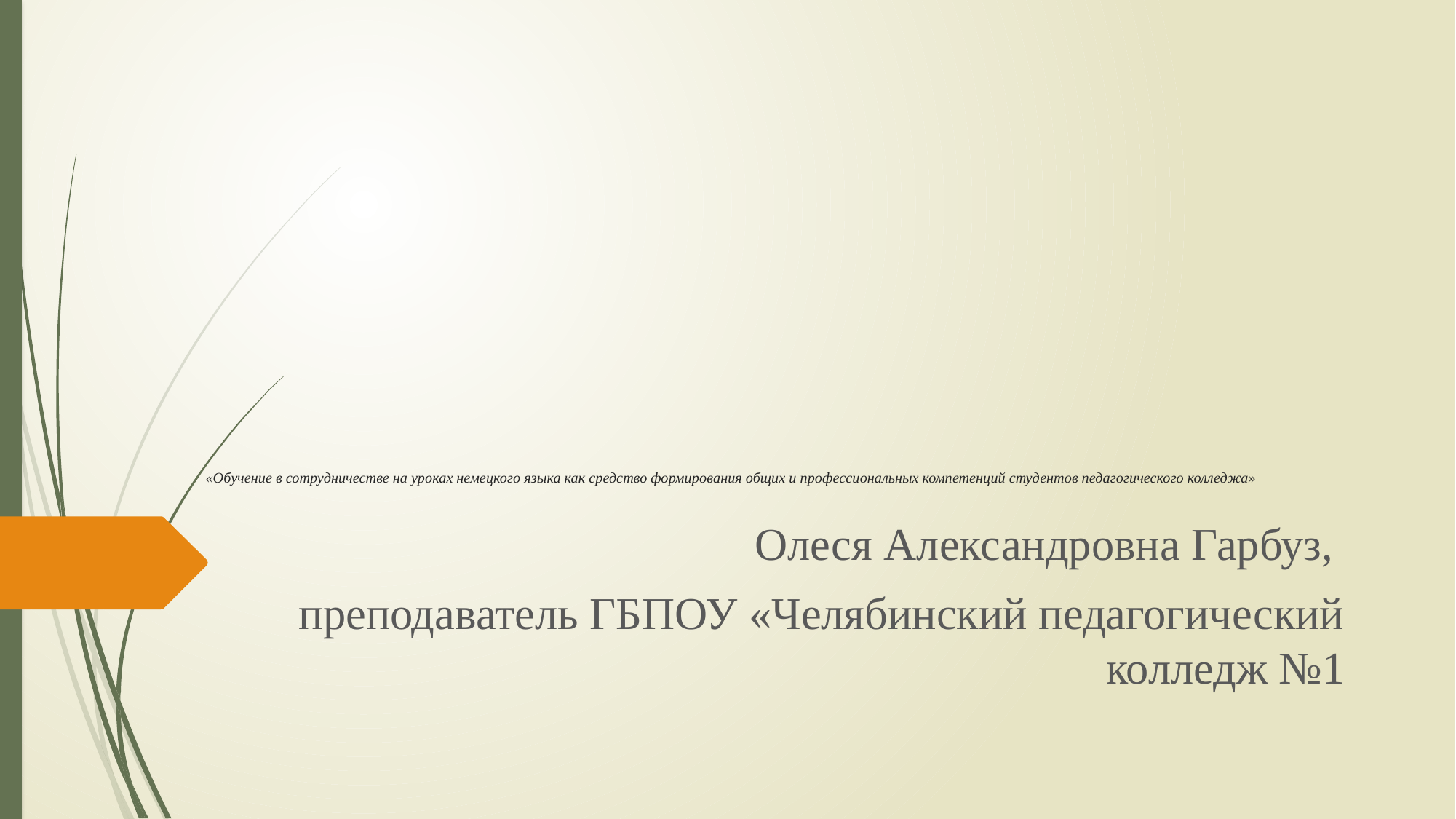

# «Обучение в сотрудничестве на уроках немецкого языка как средство формирования общих и профессиональных компетенций студентов педагогического колледжа»
Олеся Александровна Гарбуз,
преподаватель ГБПОУ «Челябинский педагогический колледж №1